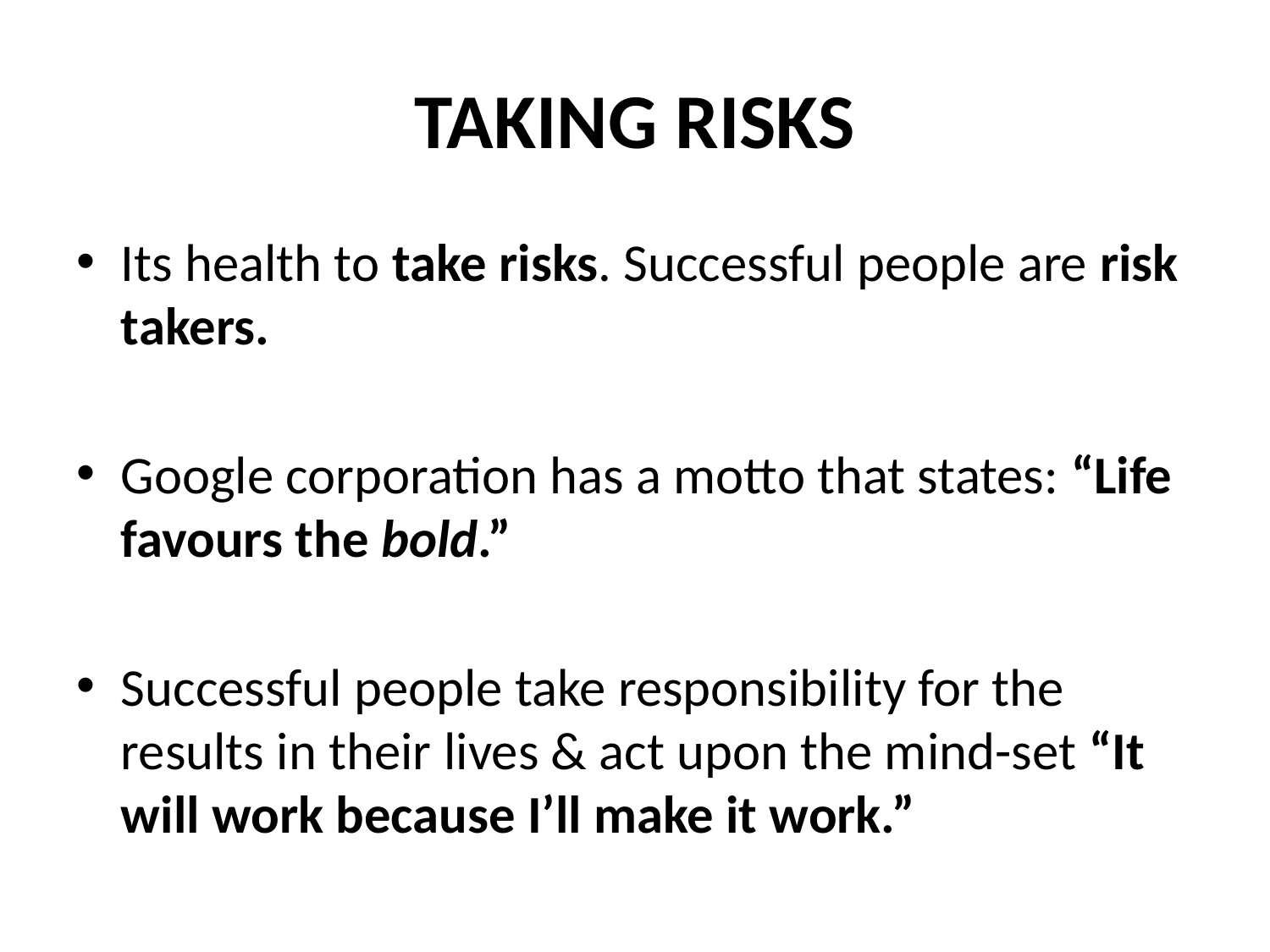

# TAKING RISKS
Its health to take risks. Successful people are risk takers.

Google corporation has a motto that states: “Life favours the bold.”

Successful people take responsibility for the  results in their lives & act upon the mind-set “It will work because I’ll make it work.”